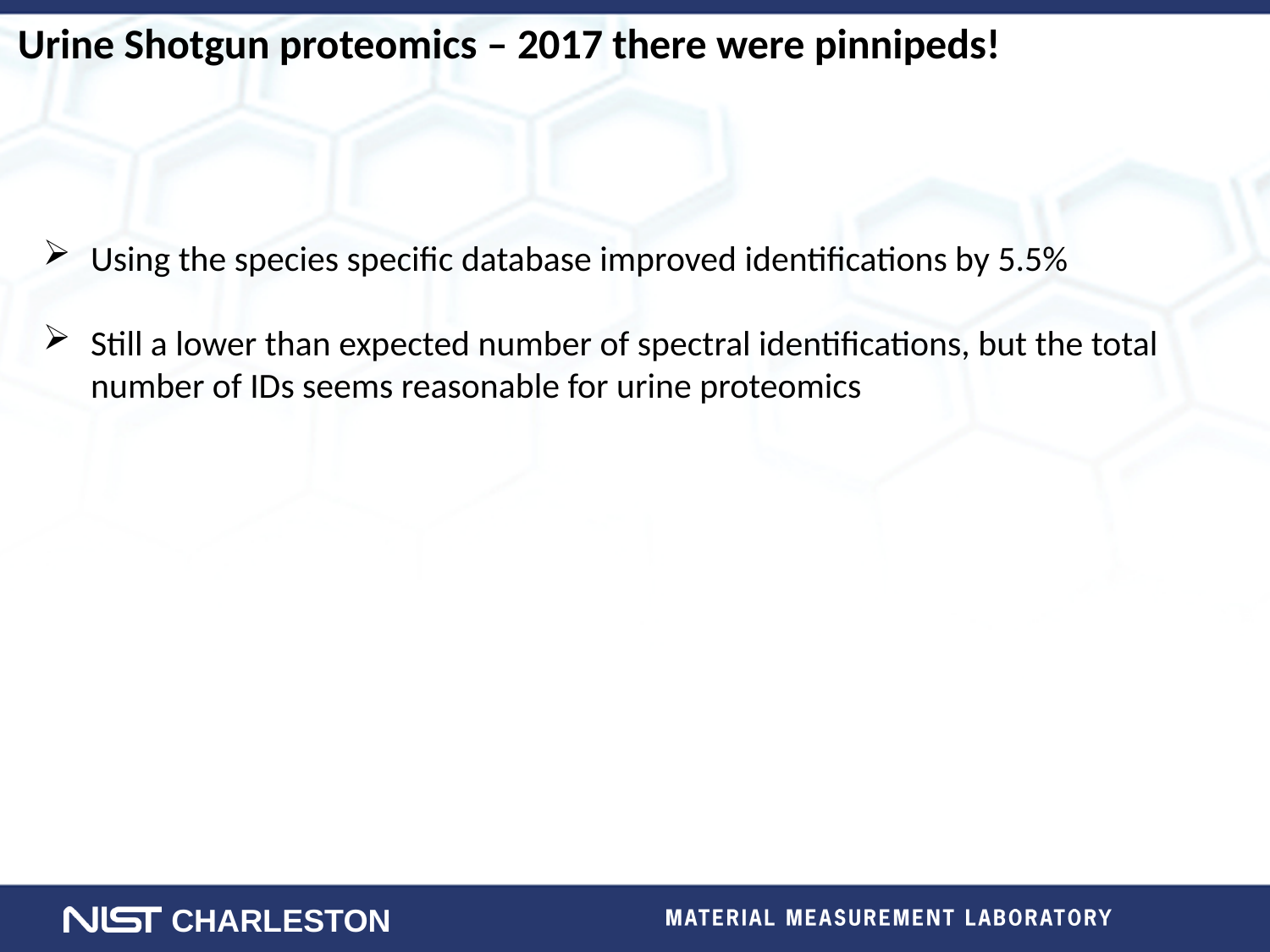

Urine Shotgun proteomics – 2017 there were pinnipeds!
Using the species specific database improved identifications by 5.5%

Still a lower than expected number of spectral identifications, but the total number of IDs seems reasonable for urine proteomics